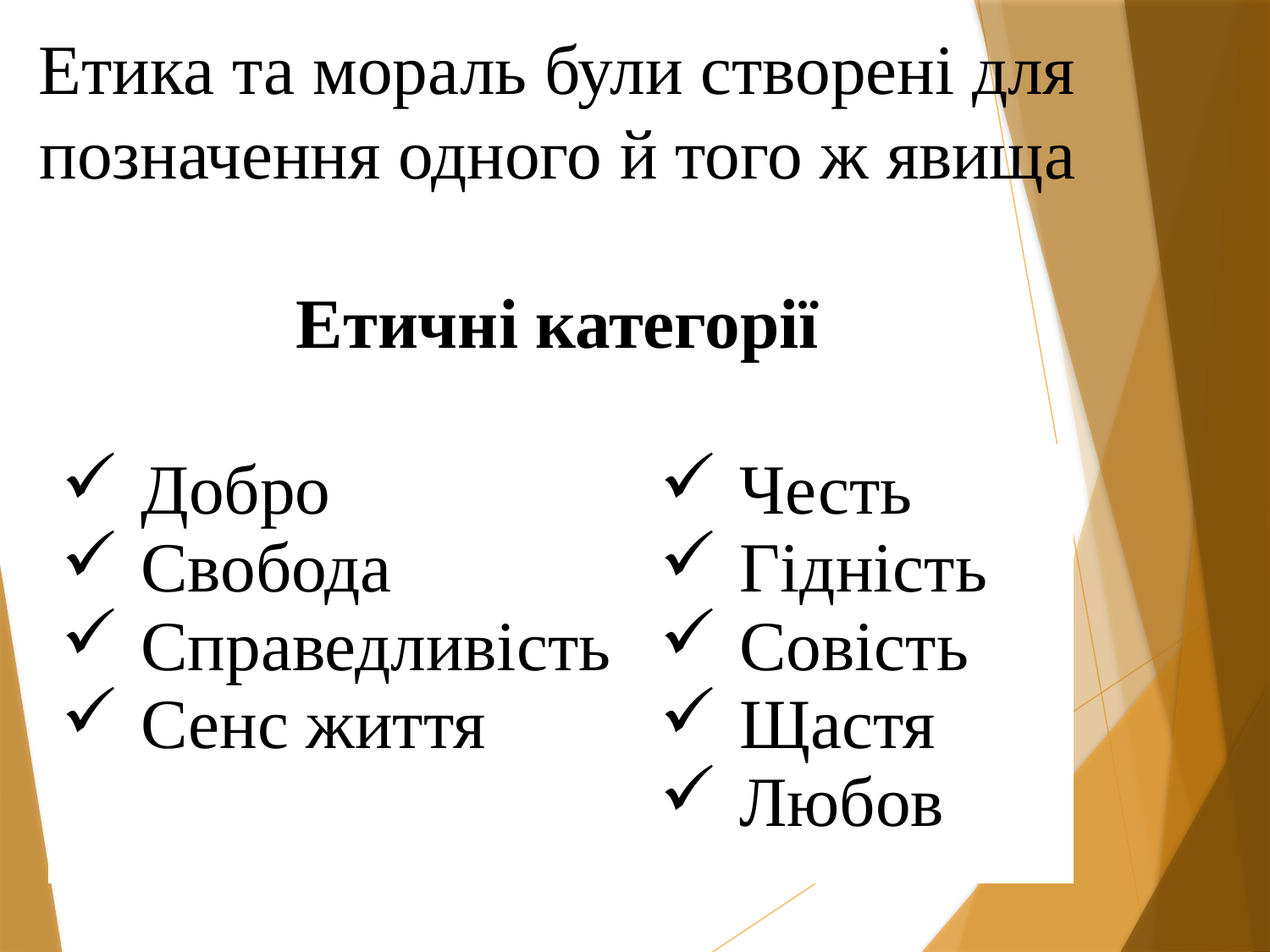

Етика та мораль були створені для позначення одного й того ж явища

Етичні категорії
| Добро Свобода Справедливість Сенс життя | Честь Гідність Совість Щастя Любов |
| --- | --- |